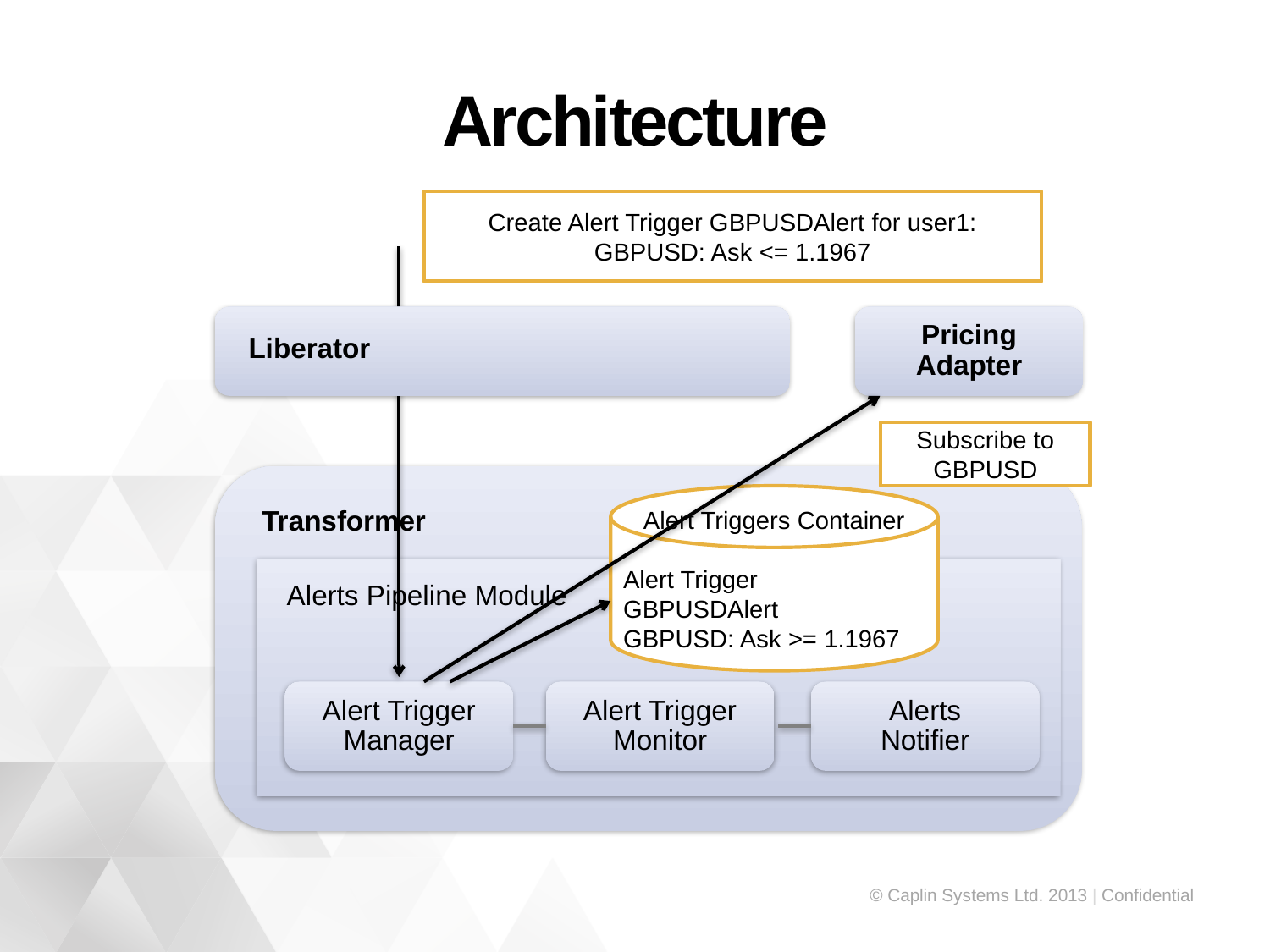

# Architecture
Create Alert Trigger GBPUSDAlert for user1:
GBPUSD: Ask <= 1.1967
Liberator
Pricing Adapter
Subscribe to GBPUSD
Transformer
Alert Triggers Container
Alert Trigger
GBPUSDAlert
GBPUSD: Ask >= 1.1967

Alerts Pipeline Module
Alert Trigger Manager
Alert Trigger Monitor
Alerts Notifier